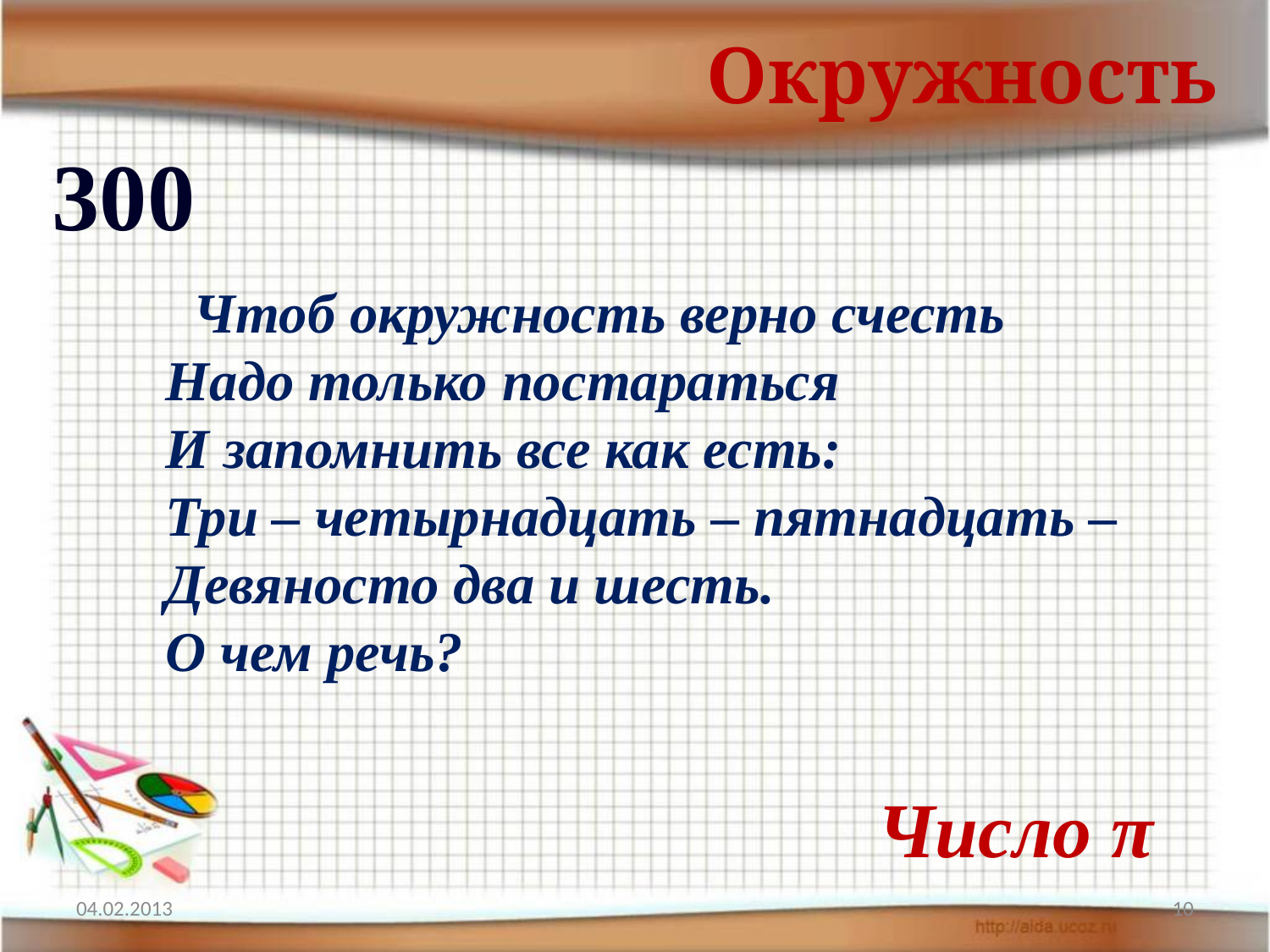

Окружность
300
	 Чтоб окружность верно счесть
        Надо только постараться
        И запомнить все как есть:
        Три – четырнадцать – пятнадцать –
        Девяносто два и шесть.
        О чем речь?

Число π
04.02.2013
10